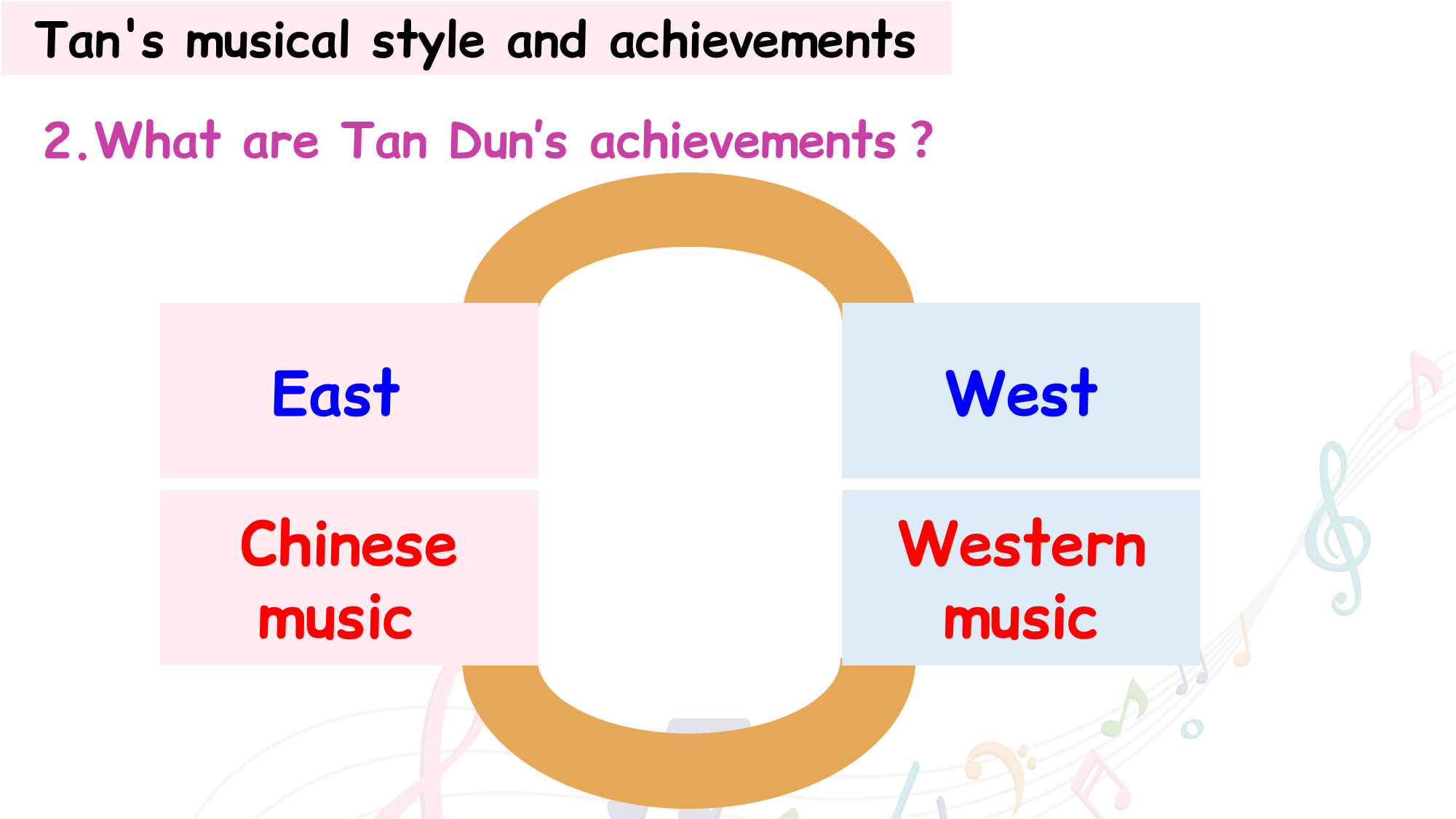

Tan's musical style and achievements
2.What are Tan Dun’s achievements？

East
West
Chinese music
Western music